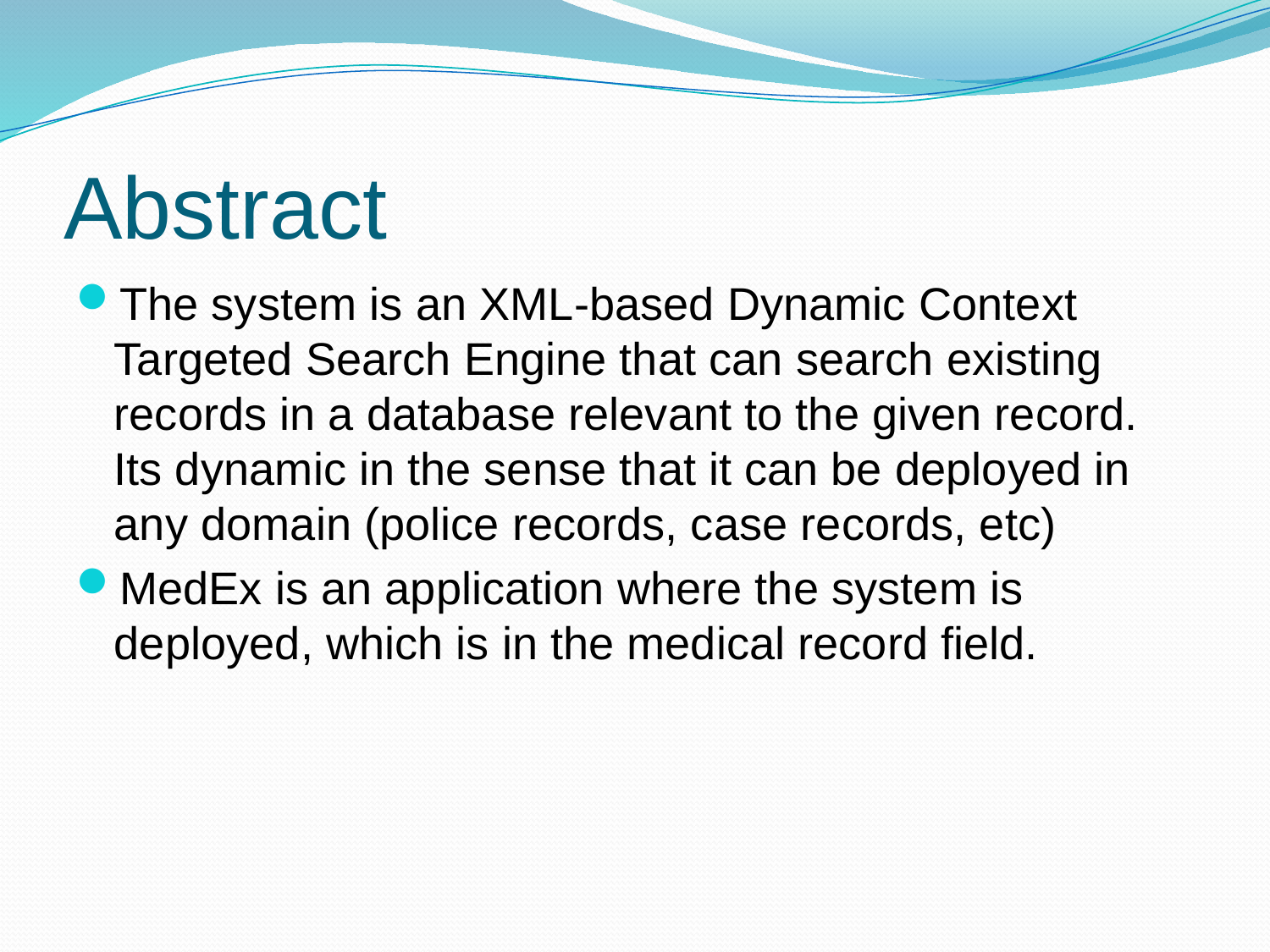

# Abstract
The system is an XML-based Dynamic Context Targeted Search Engine that can search existing records in a database relevant to the given record. Its dynamic in the sense that it can be deployed in any domain (police records, case records, etc)
MedEx is an application where the system is deployed, which is in the medical record field.